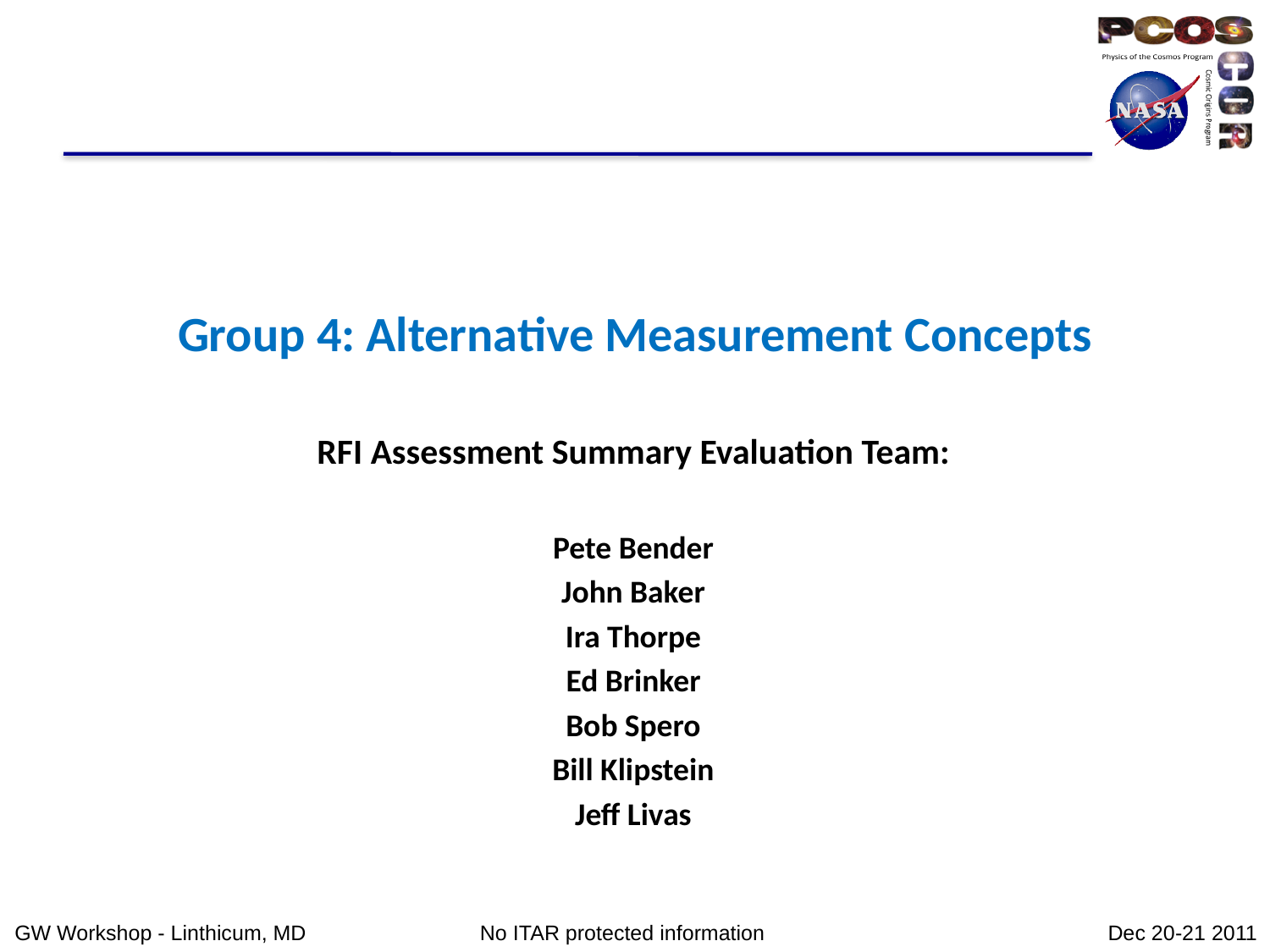

# Group 4: Alternative Measurement Concepts
RFI Assessment Summary Evaluation Team:

Pete Bender
John Baker
Ira Thorpe
Ed Brinker
Bob Spero
Bill Klipstein
Jeff Livas